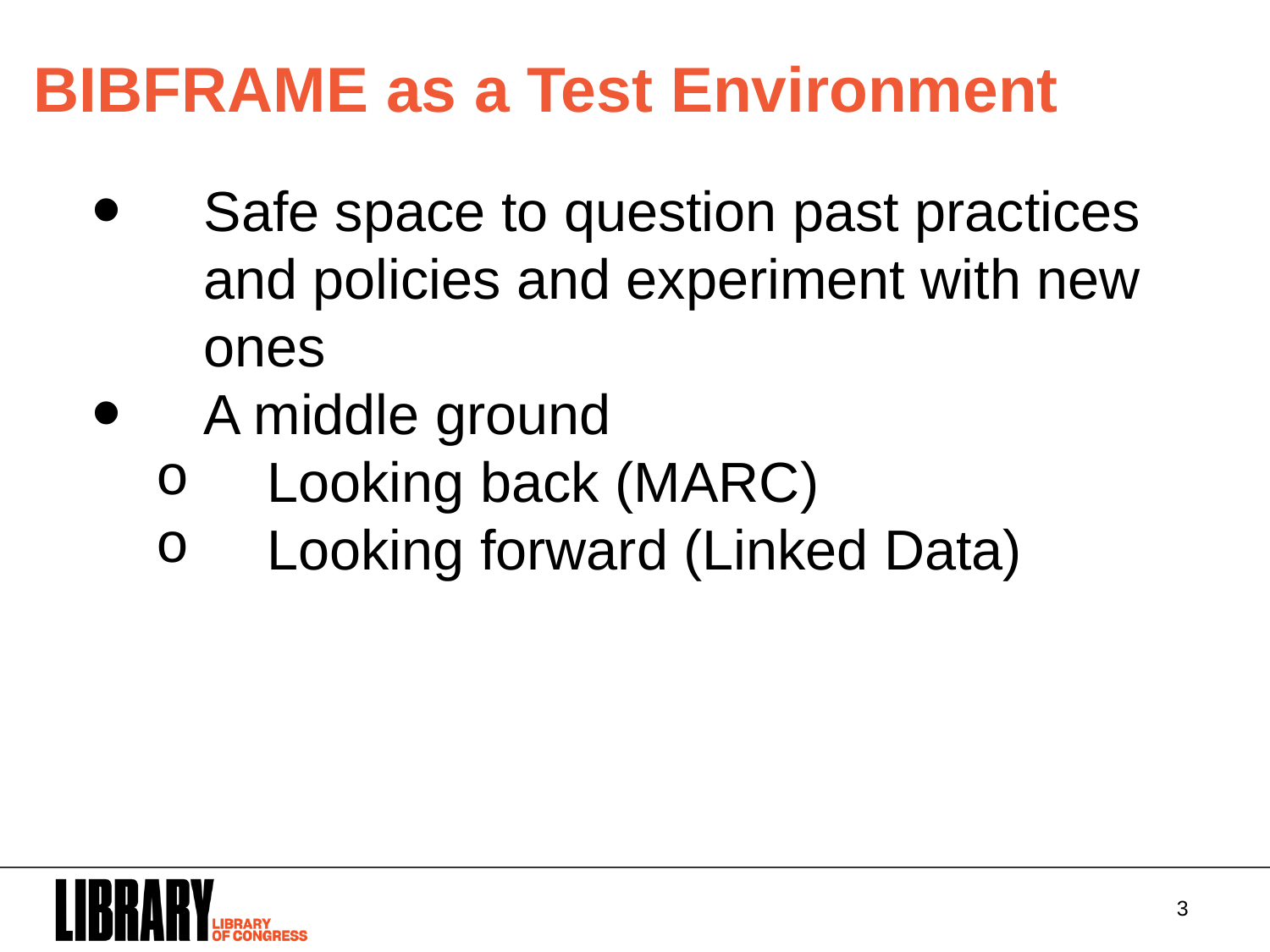

BIBFRAME as a Test Environment
Safe space to question past practices and policies and experiment with new ones
A middle ground
Looking back (MARC)
Looking forward (Linked Data)